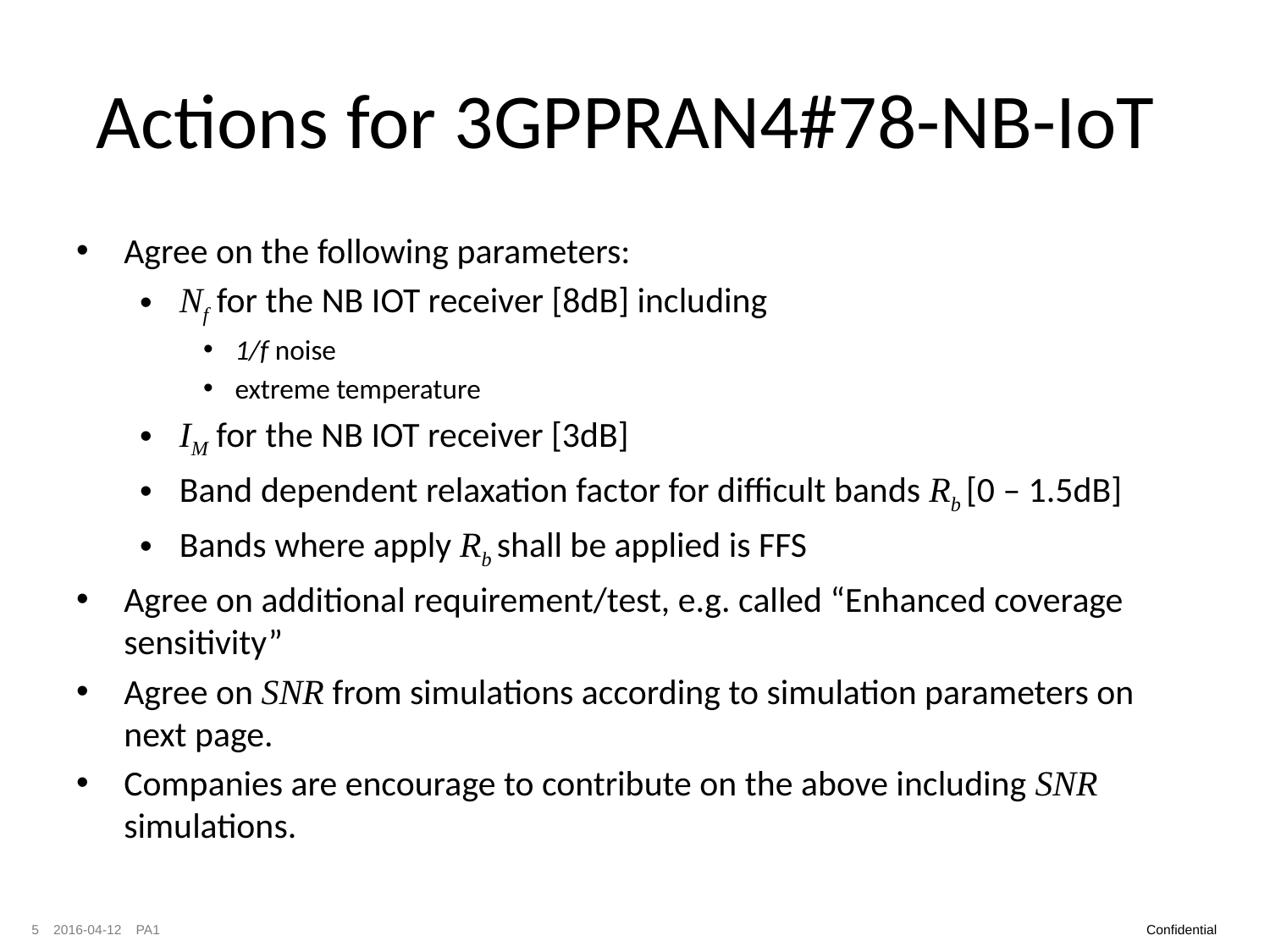

# Actions for 3GPPRAN4#78-NB-IoT
Agree on the following parameters:
Nf for the NB IOT receiver [8dB] including
1/f noise
extreme temperature
IM for the NB IOT receiver [3dB]
Band dependent relaxation factor for difficult bands Rb [0 – 1.5dB]
Bands where apply Rb shall be applied is FFS
Agree on additional requirement/test, e.g. called “Enhanced coverage sensitivity”
Agree on SNR from simulations according to simulation parameters on next page.
Companies are encourage to contribute on the above including SNR simulations.